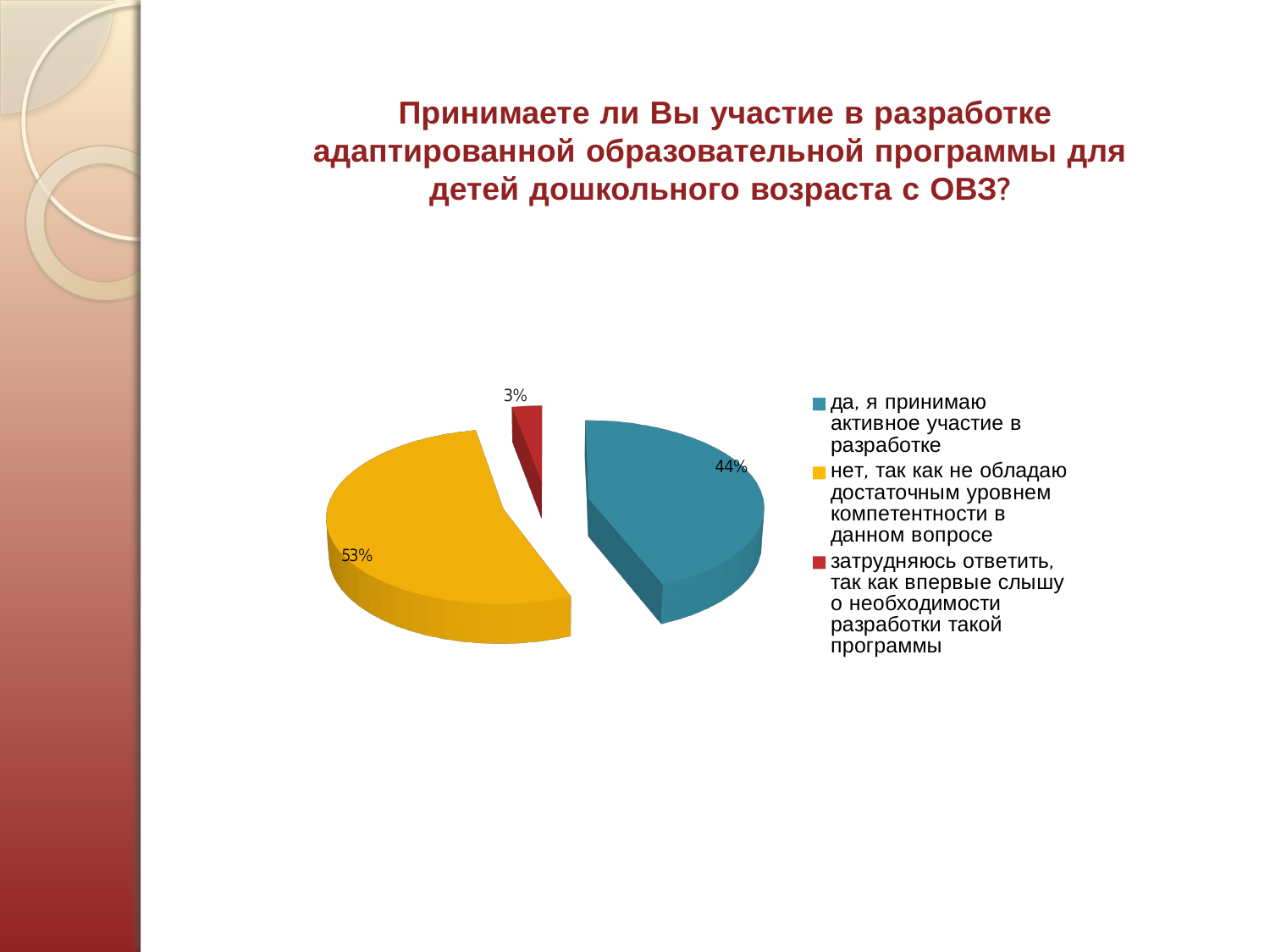

Принимаете ли Вы участие в разработке адаптированной образовательной программы для детей дошкольного возраста с ОВЗ?

[unsupported chart]